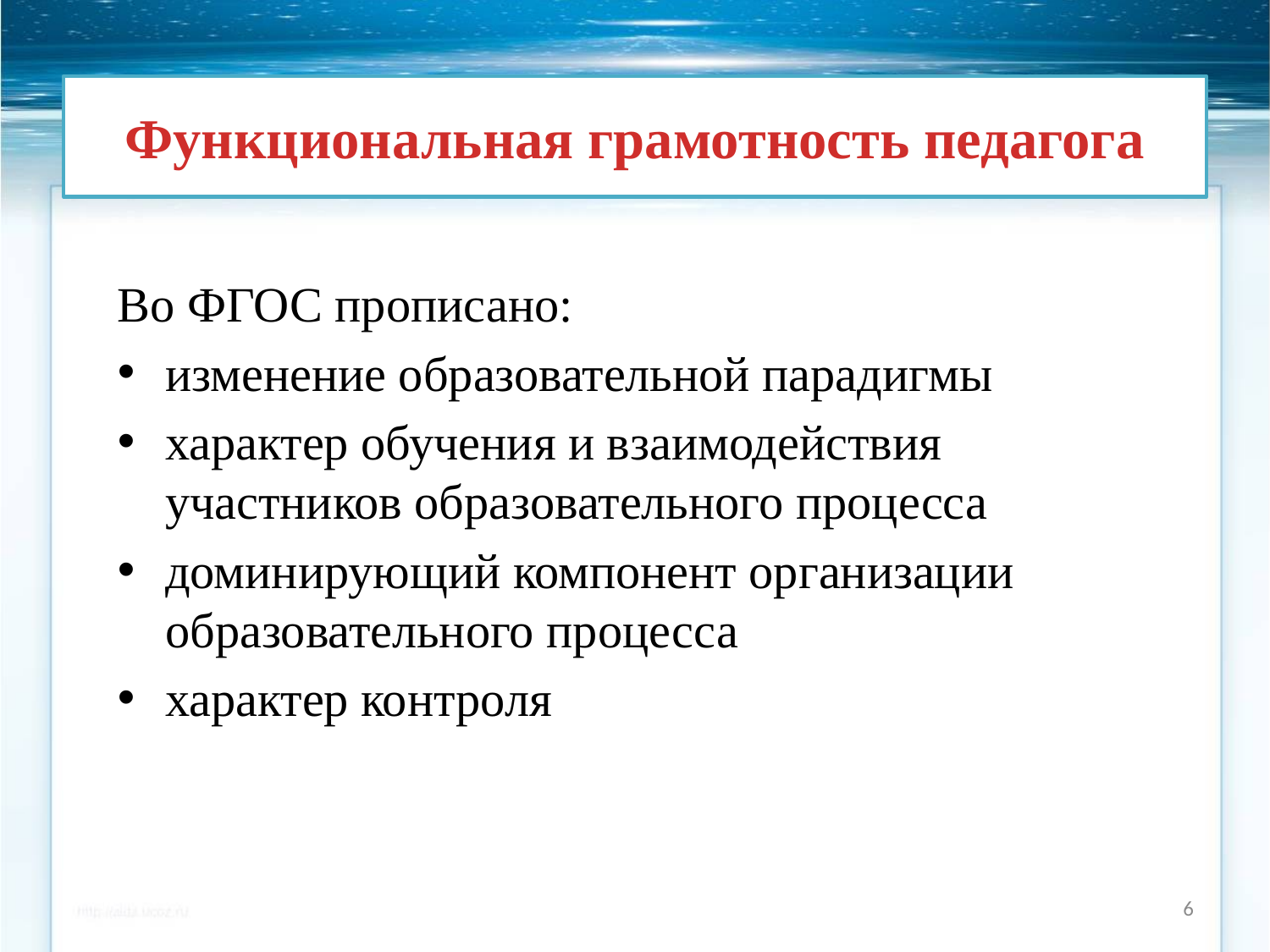

# Функциональная грамотность педагога
Во ФГОС прописано:
изменение образовательной парадигмы
характер обучения и взаимодействия участников образовательного процесса
доминирующий компонент организации образовательного процесса
характер контроля
6